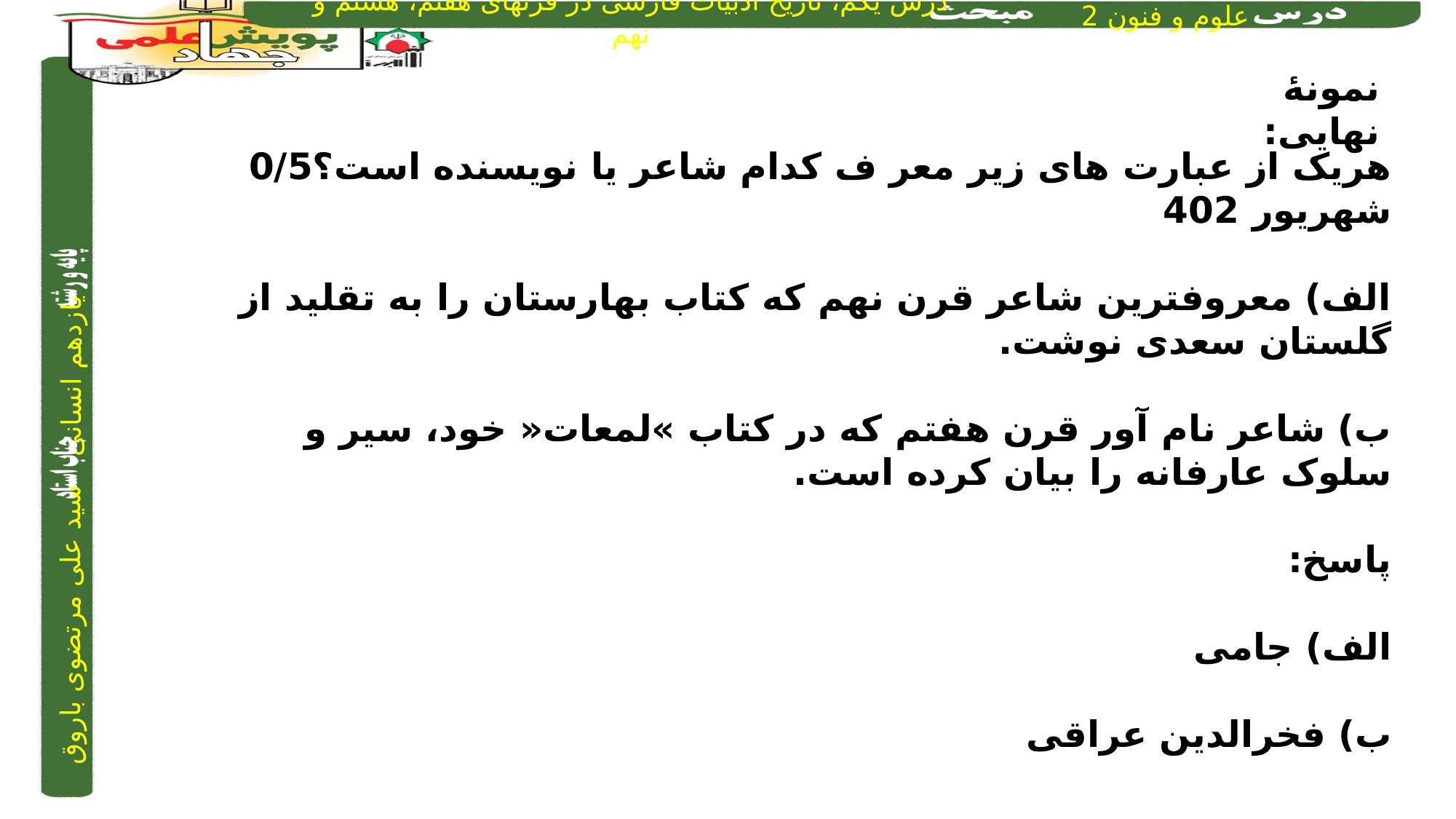

نمونۀ نهایی:
هريک از عبارت های زير معر ف کدام شاعر يا نويسنده است؟0/5	شهریور 402

الف) معروفترين شاعر قرن نهم که کتاب بهارستان را به تقلید از گلستان سعدی نوشت.

ب) شاعر نام آور قرن هفتم که در کتاب »لمعات« خود، سیر و سلوک عارفانه را بیان کرده است.

پاسخ:

الف) جامی

ب) فخرالدین عراقی